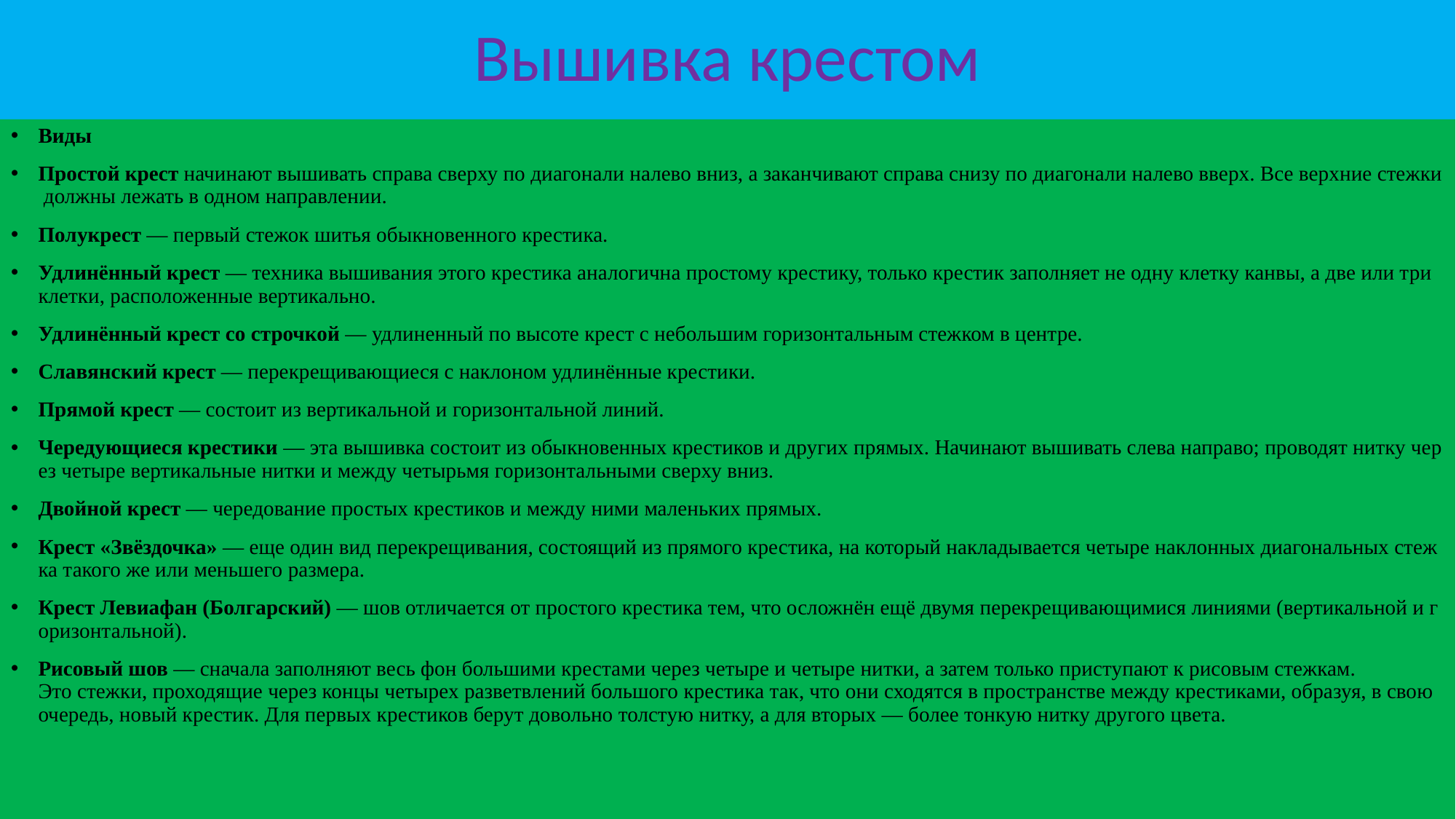

# Вышивка крестом
Виды
Простой крест начинают вышивать справа сверху по диагонали налево вниз, а заканчивают справа снизу по диагонали налево вверх. Все верхние стежки должны лежать в одном направлении.
Полукрест — первый стежок шитья обыкновенного крестика.
Удлинённый крест — техника вышивания этого крестика аналогична простому крестику, только крестик заполняет не одну клетку канвы, а две или три клетки, расположенные вертикально.
Удлинённый крест со строчкой — удлиненный по высоте крест с небольшим горизонтальным стежком в центре.
Славянский крест — перекрещивающиеся с наклоном удлинённые крестики.
Прямой крест — состоит из вертикальной и горизонтальной линий.
Чередующиеся крестики — эта вышивка состоит из обыкновенных крестиков и других прямых. Начинают вышивать слева направо; проводят нитку через четыре вертикальные нитки и между четырьмя горизонтальными сверху вниз.
Двойной крест — чередование простых крестиков и между ними маленьких прямых.
Крест «Звёздочка» — еще один вид перекрещивания, состоящий из прямого крестика, на который накладывается четыре наклонных диагональных стежка такого же или меньшего размера.
Крест Левиафан (Болгарский) — шов отличается от простого крестика тем, что осложнён ещё двумя перекрещивающимися линиями (вертикальной и горизонтальной).
Рисовый шов — сначала заполняют весь фон большими крестами через четыре и четыре нитки, а затем только приступают к рисовым стежкам.
Это стежки, проходящие через концы четырех разветвлений большого крестика так, что они сходятся в пространстве между крестиками, образуя, в свою очередь, новый крестик. Для первых крестиков берут довольно толстую нитку, а для вторых — более тонкую нитку другого цвета.